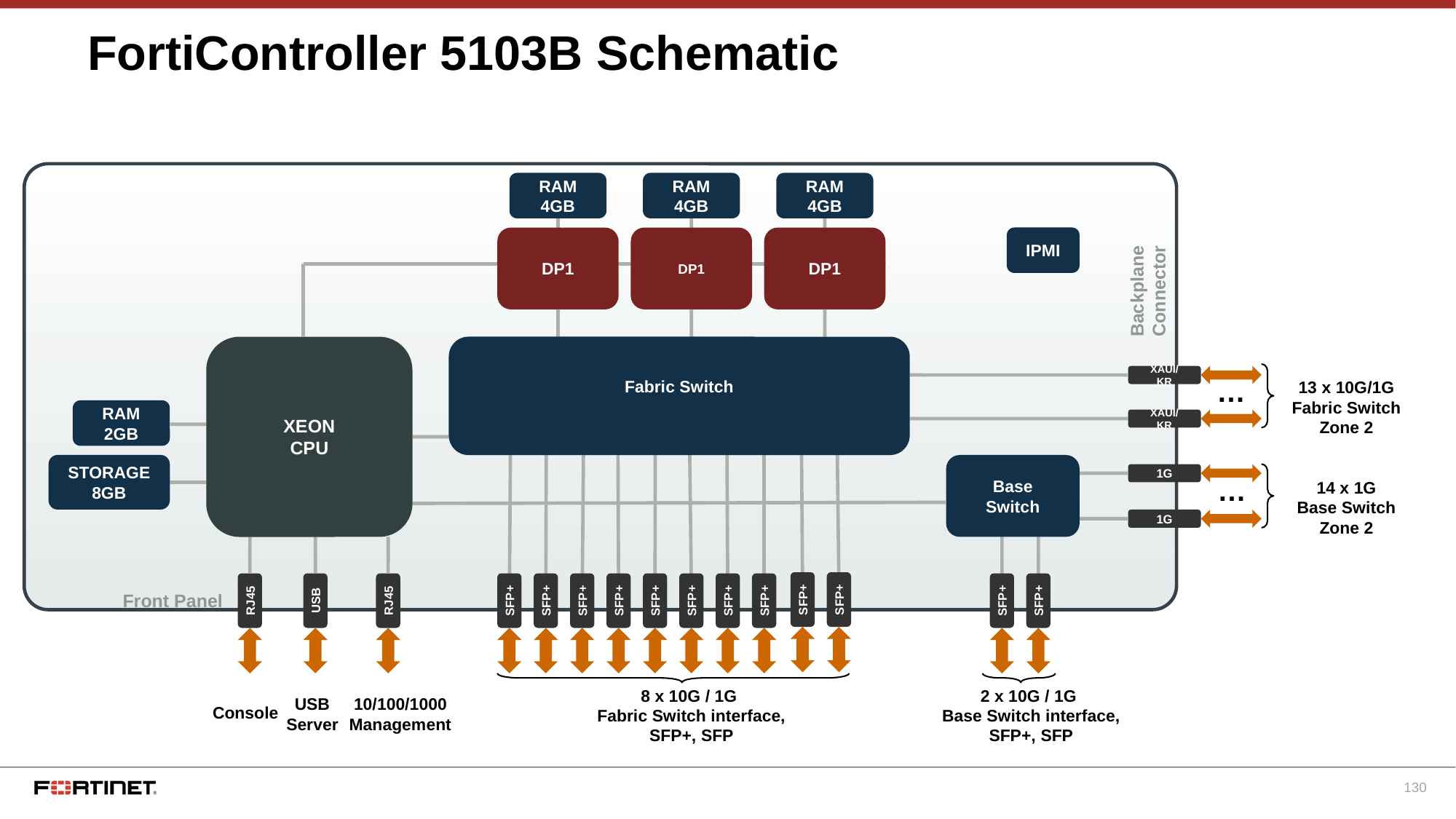

# FortiController 5103B Schematic

RAM
4GB
RAM
4GB
RAM
4GB

DP1
DP1
DP1
IPMI
Backplane Connector

XEON
CPU
Fabric Switch

XAUI/KR

…
13 x 10G/1G
Fabric Switch
Zone 2

RAM
2GB
XAUI/KR

STORAGE
8GB
Base Switch
1G

…
14 x 1G
Base Switch
Zone 2

1G

Front Panel
SFP+
SFP+
RJ45
USB
RJ45
SFP+
SFP+
SFP+
SFP+
SFP+
SFP+
SFP+
SFP+
SFP+
SFP+

8 x 10G / 1G
Fabric Switch interface, SFP+, SFP
2 x 10G / 1G
Base Switch interface, SFP+, SFP
USB
Server
10/100/1000
Management
Console